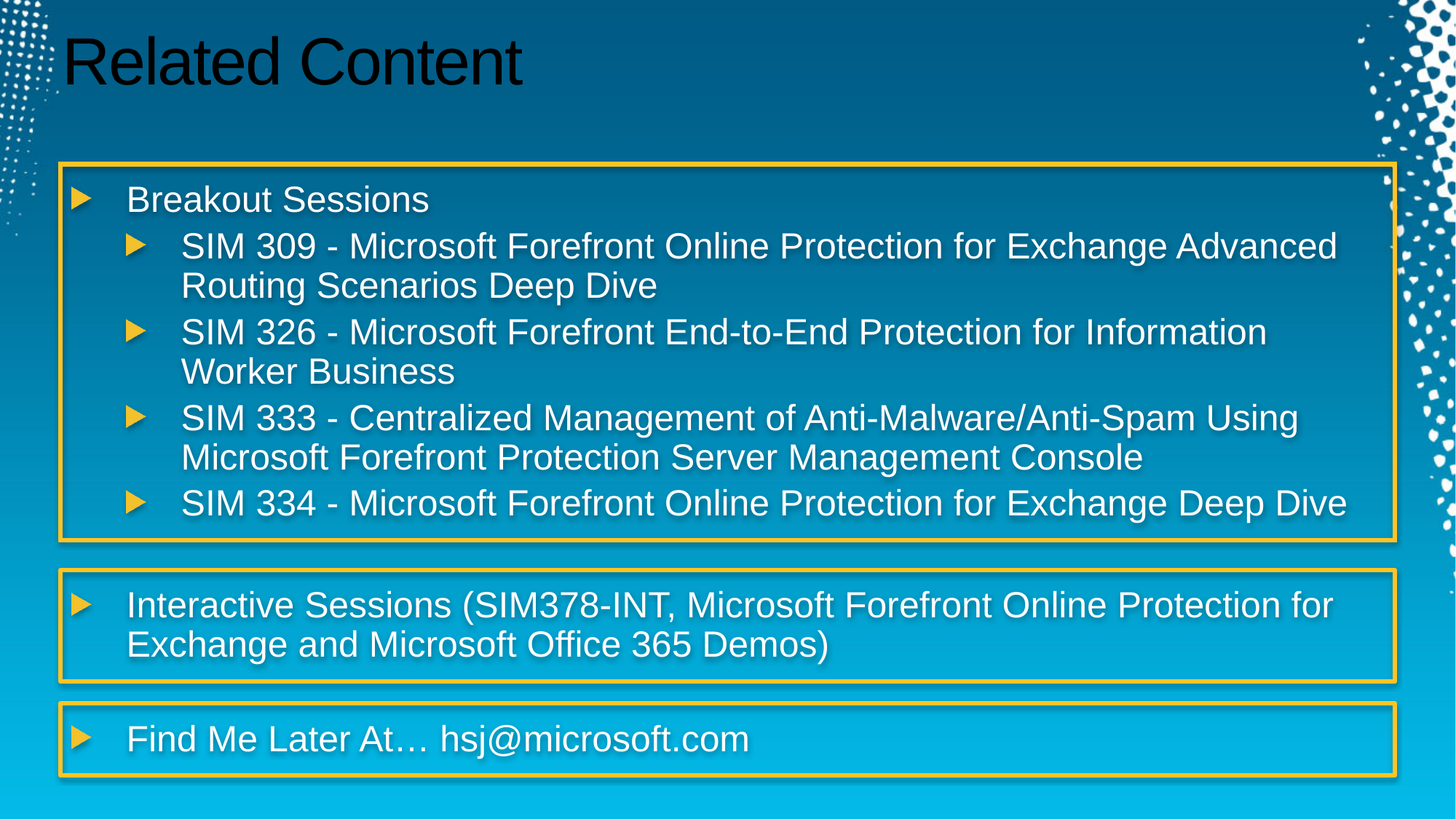

# Related Content
Breakout Sessions
SIM 309 - Microsoft Forefront Online Protection for Exchange Advanced Routing Scenarios Deep Dive
SIM 326 - Microsoft Forefront End-to-End Protection for Information Worker Business
SIM 333 - Centralized Management of Anti-Malware/Anti-Spam Using Microsoft Forefront Protection Server Management Console
SIM 334 - Microsoft Forefront Online Protection for Exchange Deep Dive
Interactive Sessions (SIM378-INT, Microsoft Forefront Online Protection for Exchange and Microsoft Office 365 Demos)
Find Me Later At… hsj@microsoft.com